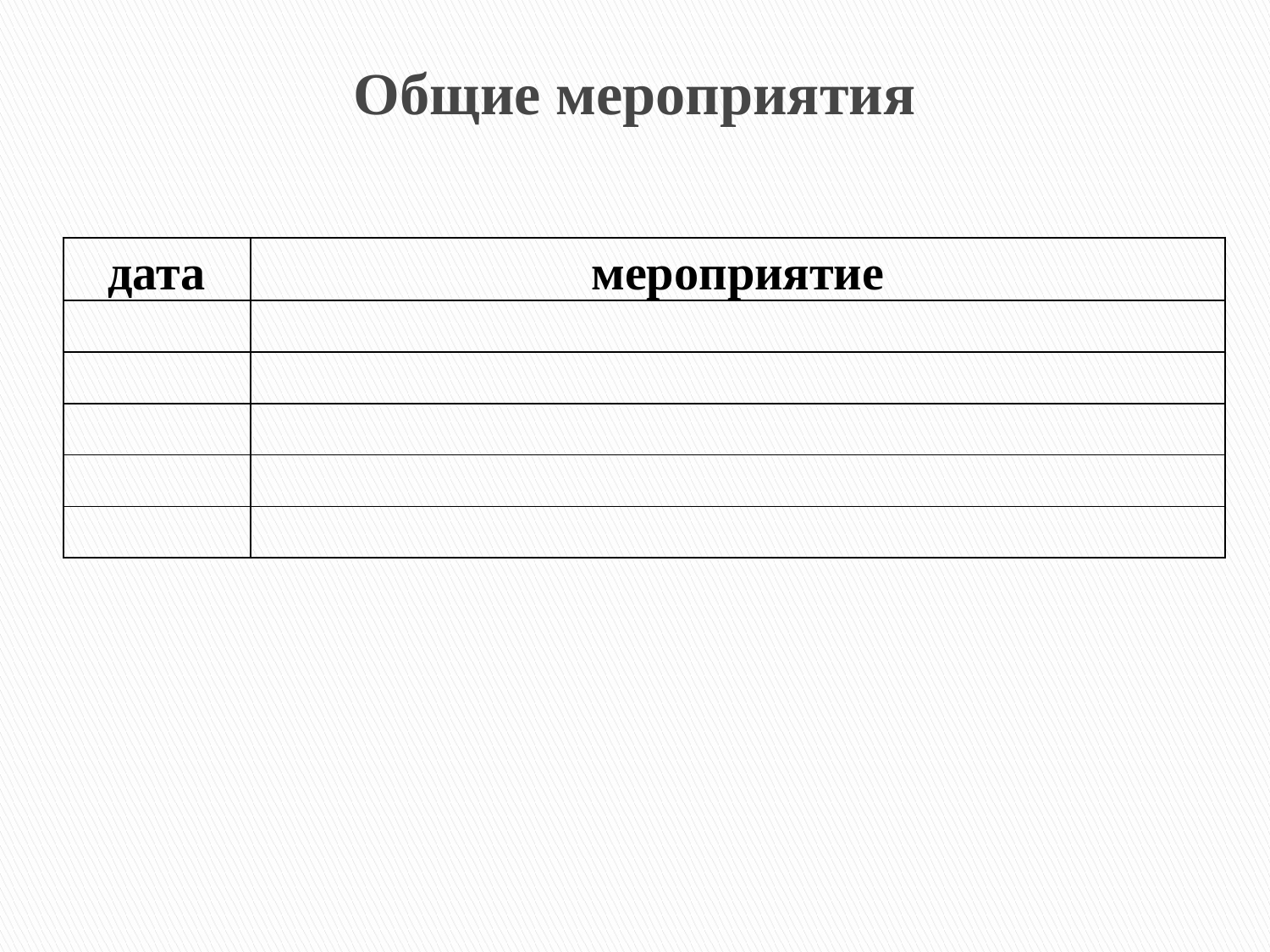

# Общие мероприятия
| дата | мероприятие |
| --- | --- |
|  |  |
|  |  |
|  |  |
|  |  |
|  |  |